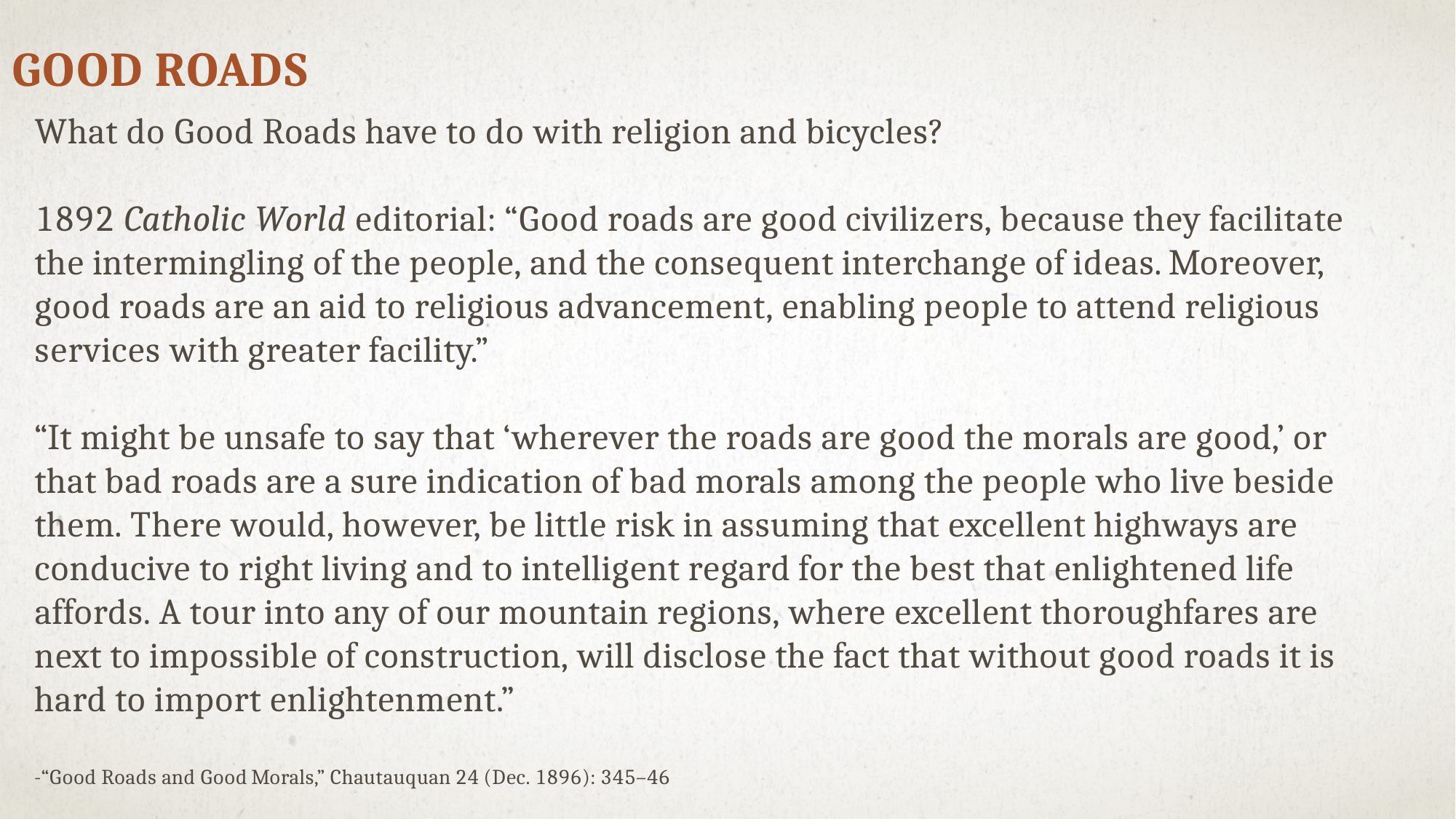

Good Roads
What do Good Roads have to do with religion and bicycles?

1892 Catholic World editorial: “Good roads are good civilizers, because they facilitate the intermingling of the people, and the consequent interchange of ideas. Moreover, good roads are an aid to religious advancement, enabling people to attend religious services with greater facility.”

“It might be unsafe to say that ‘wherever the roads are good the morals are good,’ or that bad roads are a sure indication of bad morals among the people who live beside them. There would, however, be little risk in assuming that excellent highways are conducive to right living and to intelligent regard for the best that enlightened life affords. A tour into any of our mountain regions, where excellent thoroughfares are next to impossible of construction, will disclose the fact that without good roads it is hard to import enlightenment.”

-“Good Roads and Good Morals,” Chautauquan 24 (Dec. 1896): 345–46